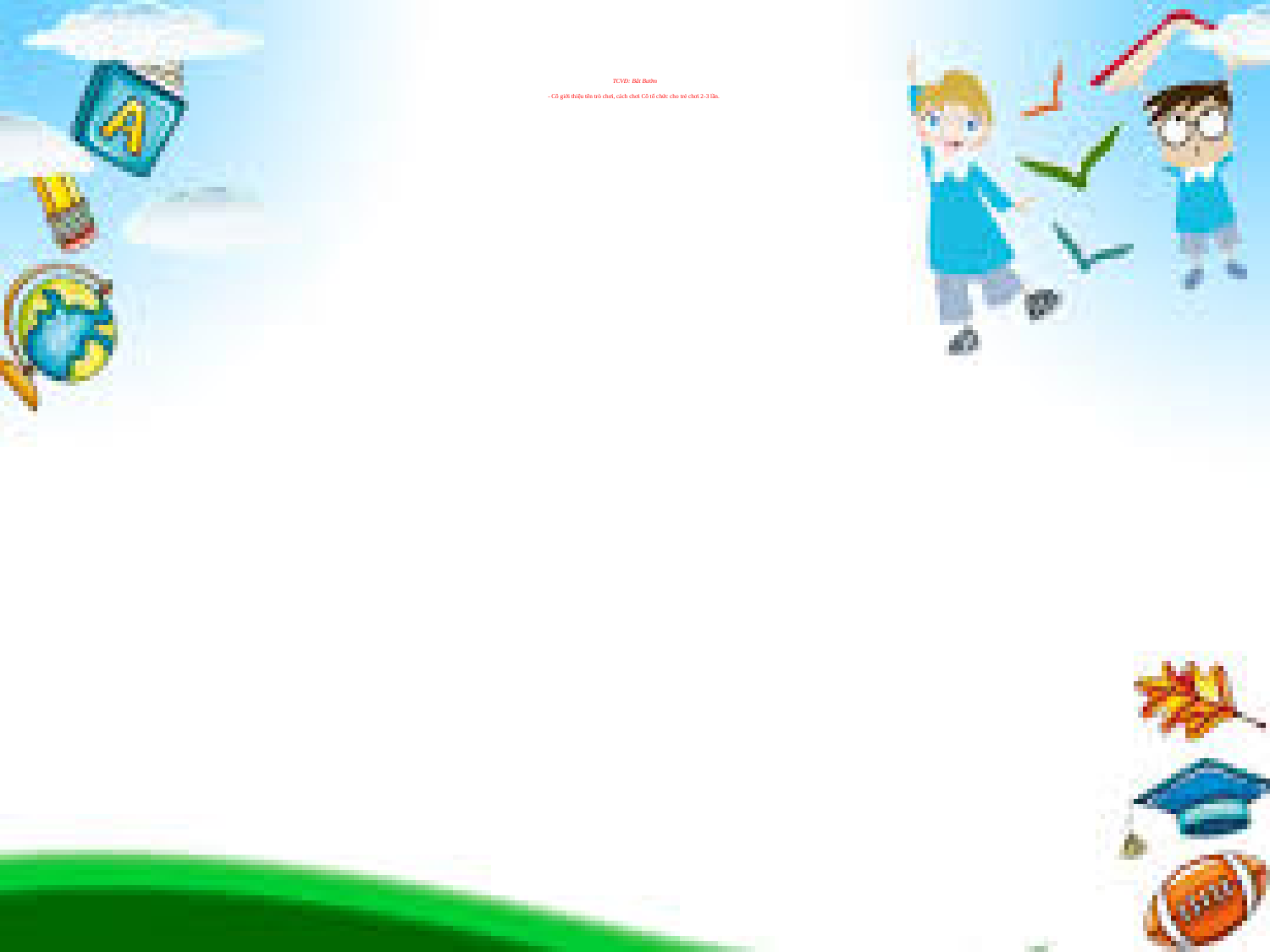

# TCVĐ: Bắt Bướm - Cô giới thiệu tên trò chơi, cách chơi Cô tổ chức cho trẻ chơi 2-3 lần.